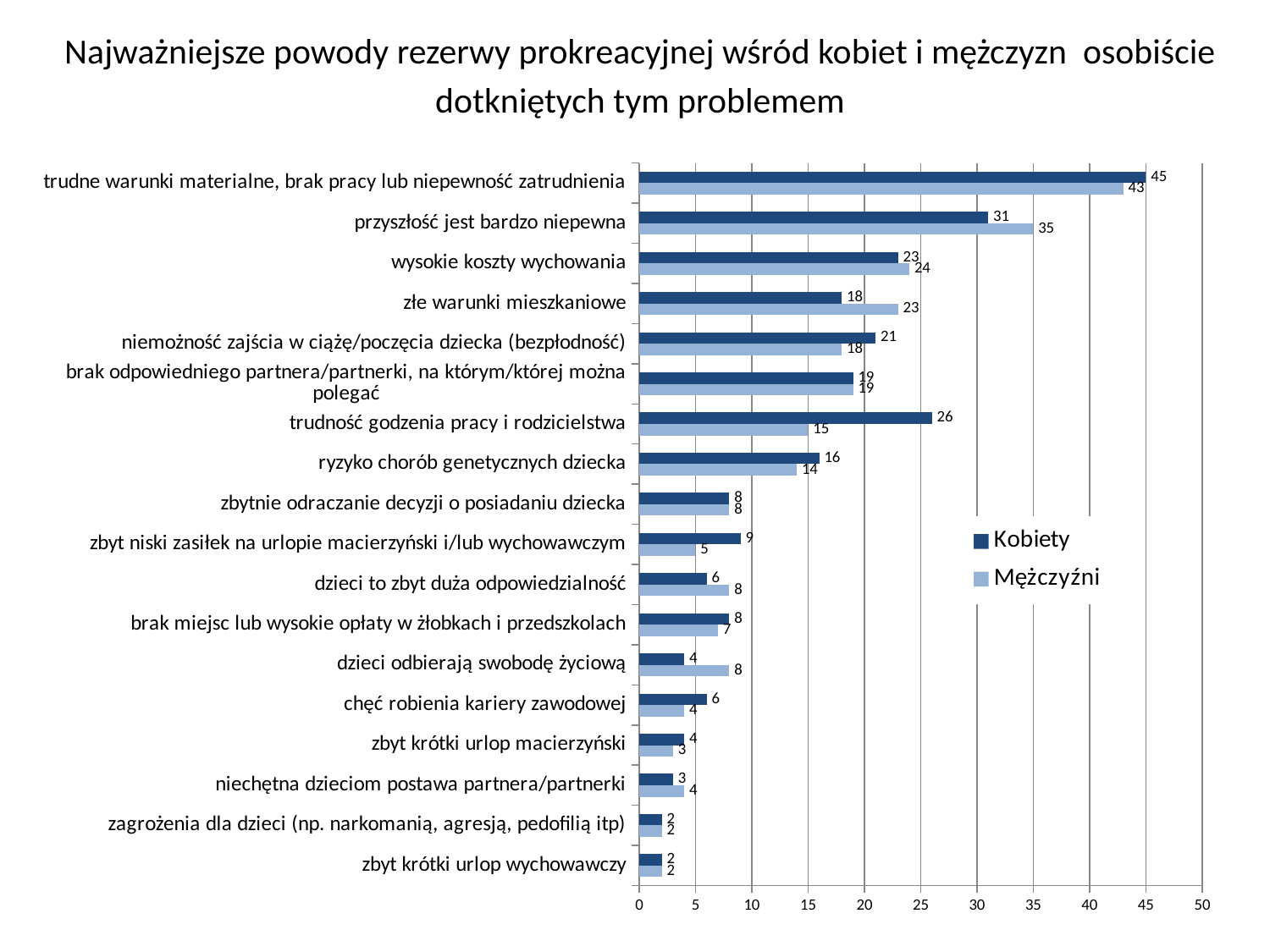

Najważniejsze powody rezerwy prokreacyjnej wśród kobiet i mężczyzn  osobiście dotkniętych tym problemem

### Chart

| Category | Mężczyźni | Kobiety |
|---|---|---|
| zbyt krótki urlop wychowawczy | 2.0 | 2.0 |
| zagrożenia dla dzieci (np. narkomanią, agresją, pedofilią itp) | 2.0 | 2.0 |
| niechętna dzieciom postawa partnera/partnerki | 4.0 | 3.0 |
| zbyt krótki urlop macierzyński | 3.0 | 4.0 |
| chęć robienia kariery zawodowej | 4.0 | 6.0 |
| dzieci odbierają swobodę życiową | 8.0 | 4.0 |
| brak miejsc lub wysokie opłaty w żłobkach i przedszkolach | 7.0 | 8.0 |
| dzieci to zbyt duża odpowiedzialność | 8.0 | 6.0 |
| zbyt niski zasiłek na urlopie macierzyński i/lub wychowawczym | 5.0 | 9.0 |
| zbytnie odraczanie decyzji o posiadaniu dziecka | 8.0 | 8.0 |
| ryzyko chorób genetycznych dziecka | 14.0 | 16.0 |
| trudność godzenia pracy i rodzicielstwa | 15.0 | 26.0 |
| brak odpowiedniego partnera/partnerki, na którym/której można polegać | 19.0 | 19.0 |
| niemożność zajścia w ciążę/poczęcia dziecka (bezpłodność) | 18.0 | 21.0 |
| złe warunki mieszkaniowe | 23.0 | 18.0 |
| wysokie koszty wychowania | 24.0 | 23.0 |
| przyszłość jest bardzo niepewna | 35.0 | 31.0 |
| trudne warunki materialne, brak pracy lub niepewność zatrudnienia | 43.0 | 45.0 |